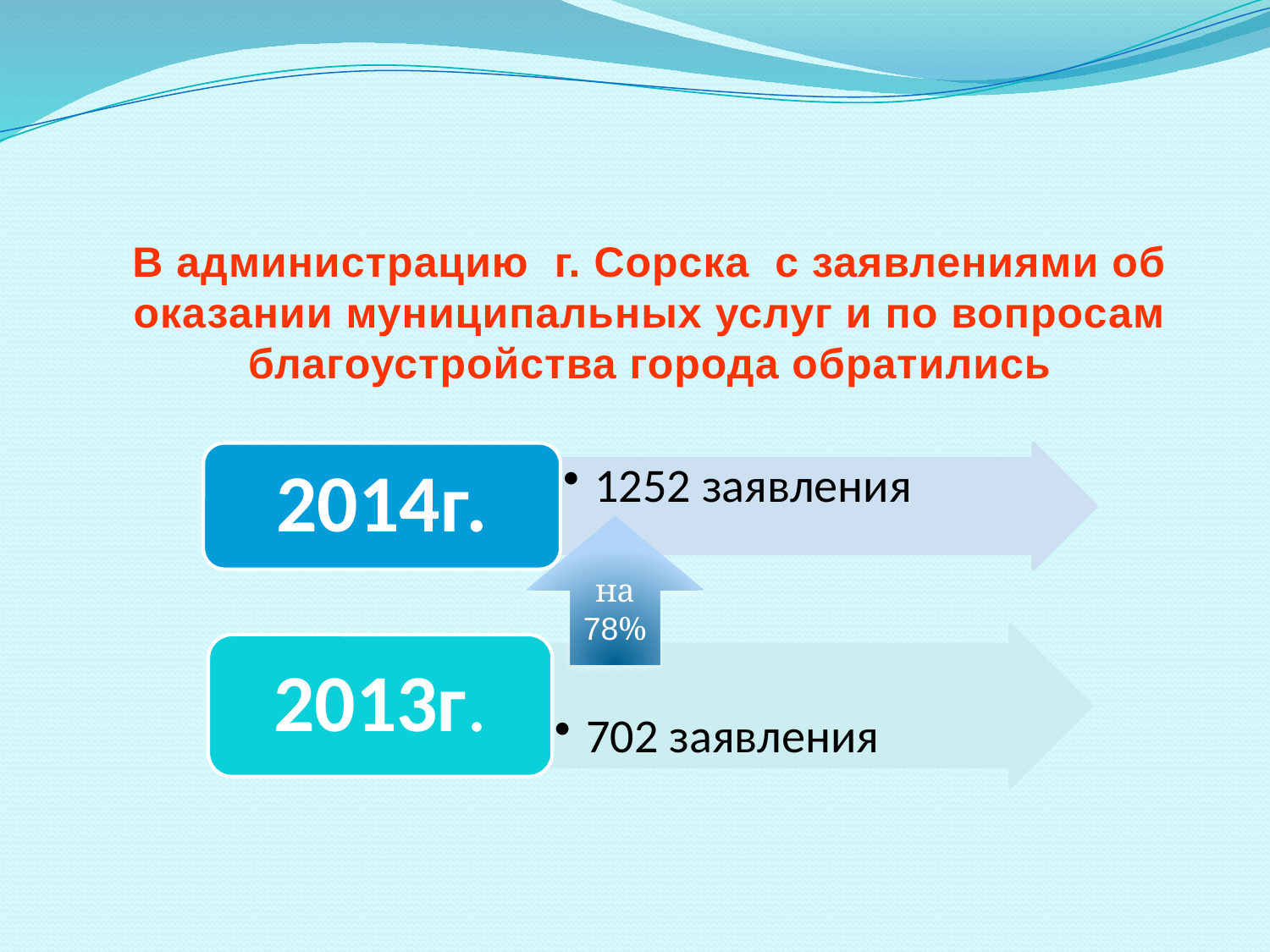

В администрацию  г. Сорска  с заявлениями об оказании муниципальных услуг и по вопросам благоустройства города обратились
1252 заявления
2014г.

702 заявления
2013г.
на 78%